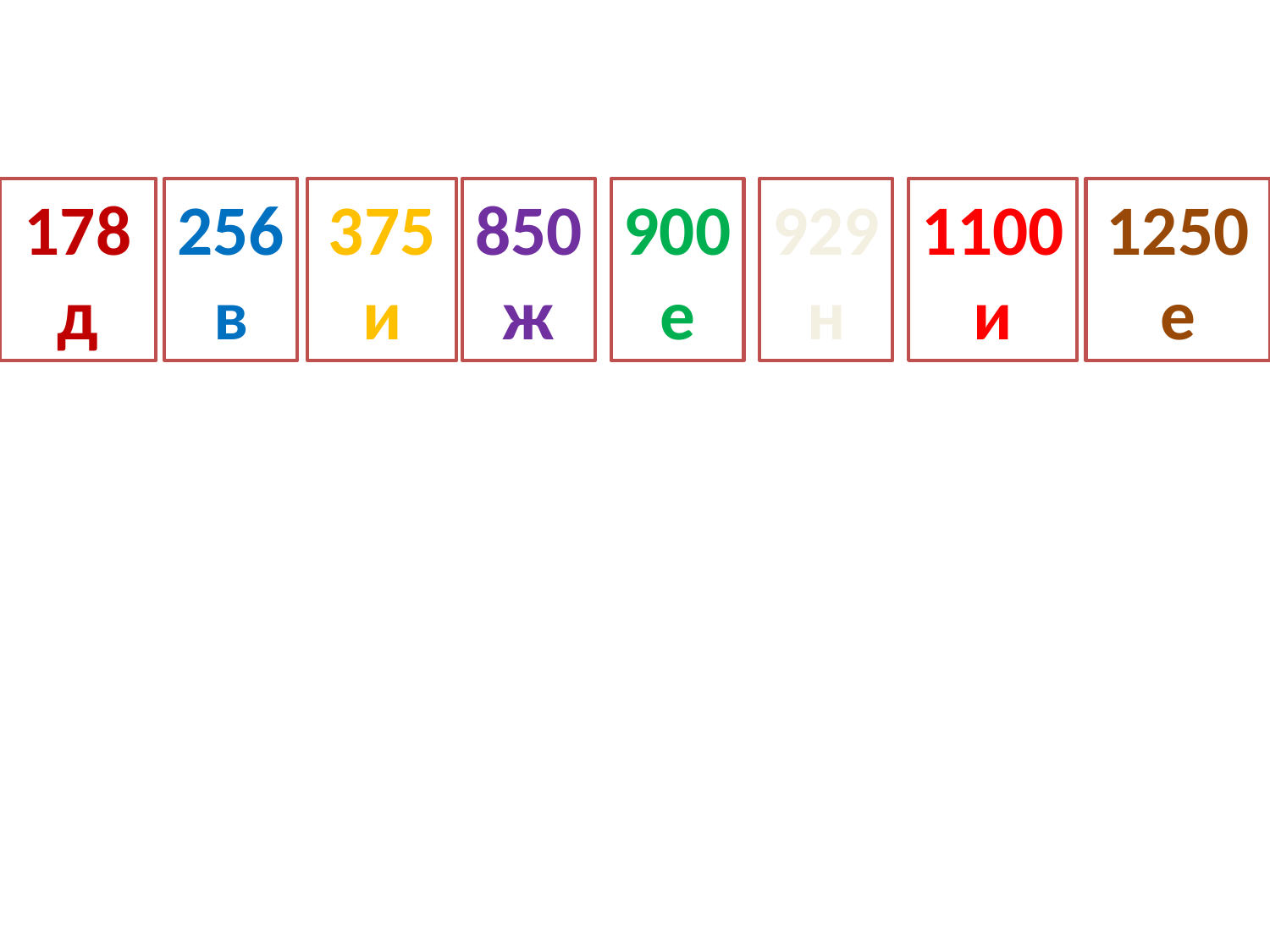

178
д
256
в
375
и
850
ж
900
е
929
н
1100
и
1250
е